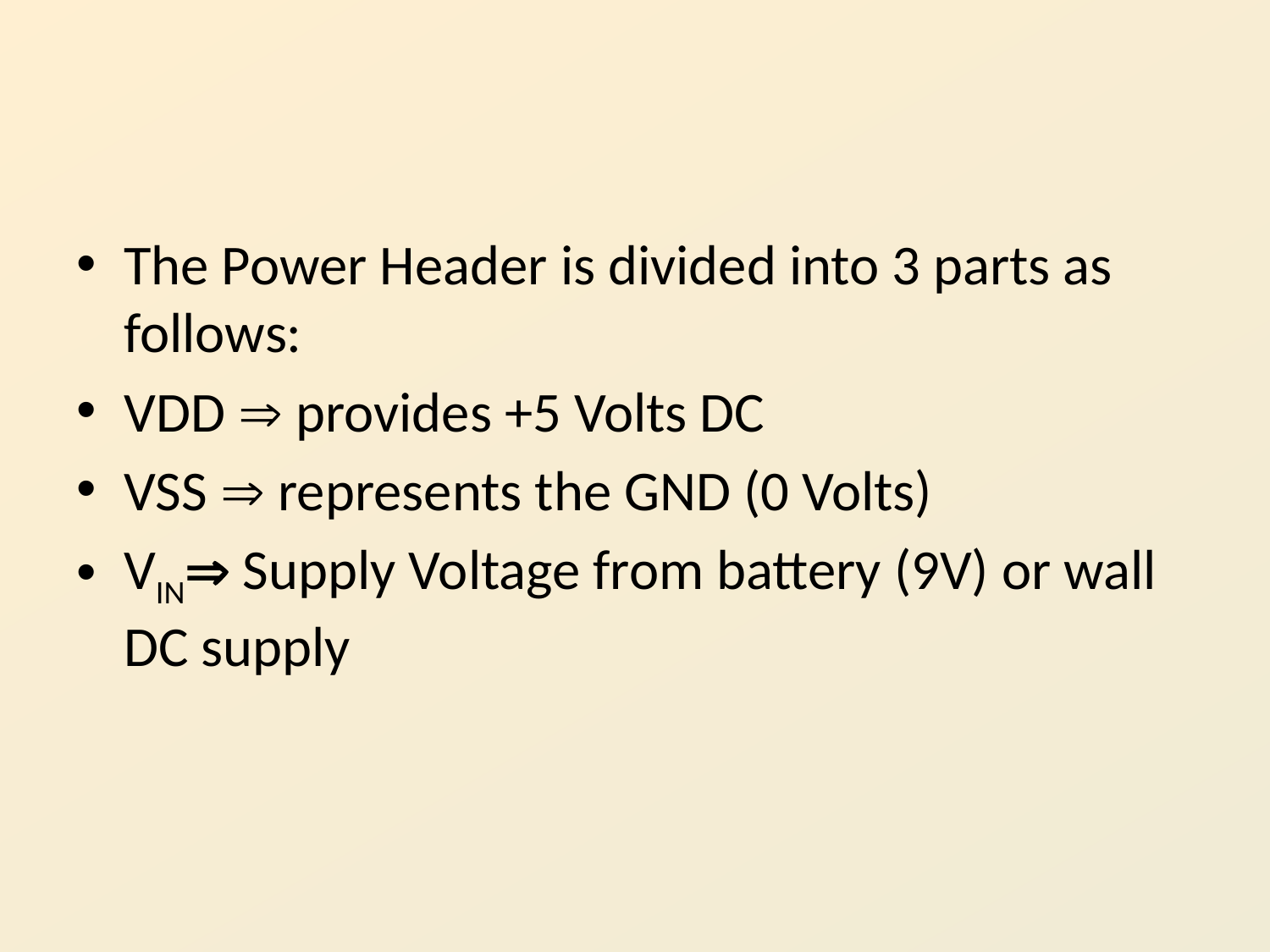

#
The Power Header is divided into 3 parts as follows:
VDD ⇒ provides +5 Volts DC
VSS ⇒ represents the GND (0 Volts)
VIN⇒ Supply Voltage from battery (9V) or wall DC supply